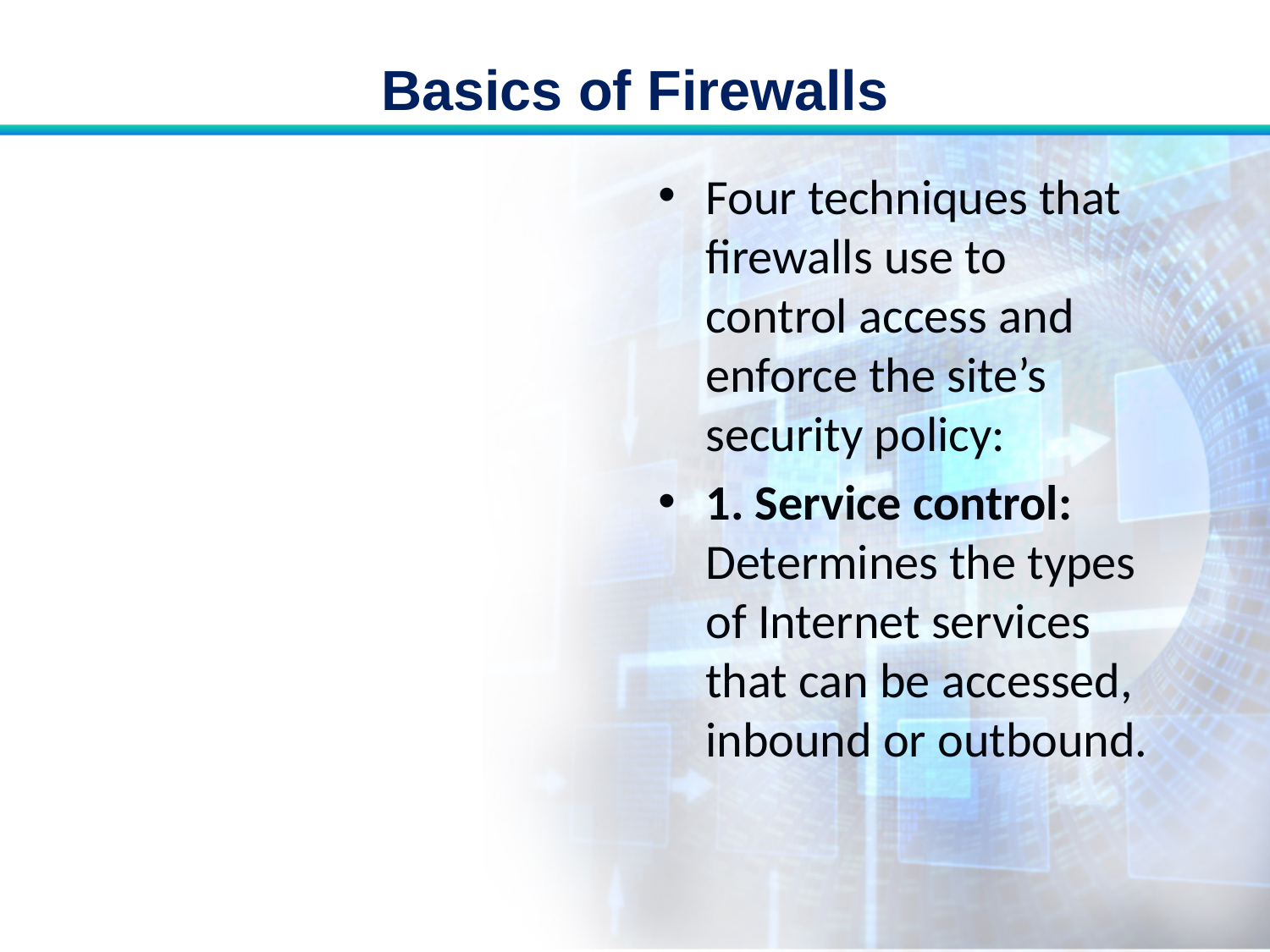

# Basics of Firewalls
Four techniques that firewalls use to control access and enforce the site’s security policy:
1. Service control: Determines the types of Internet services that can be accessed, inbound or outbound.